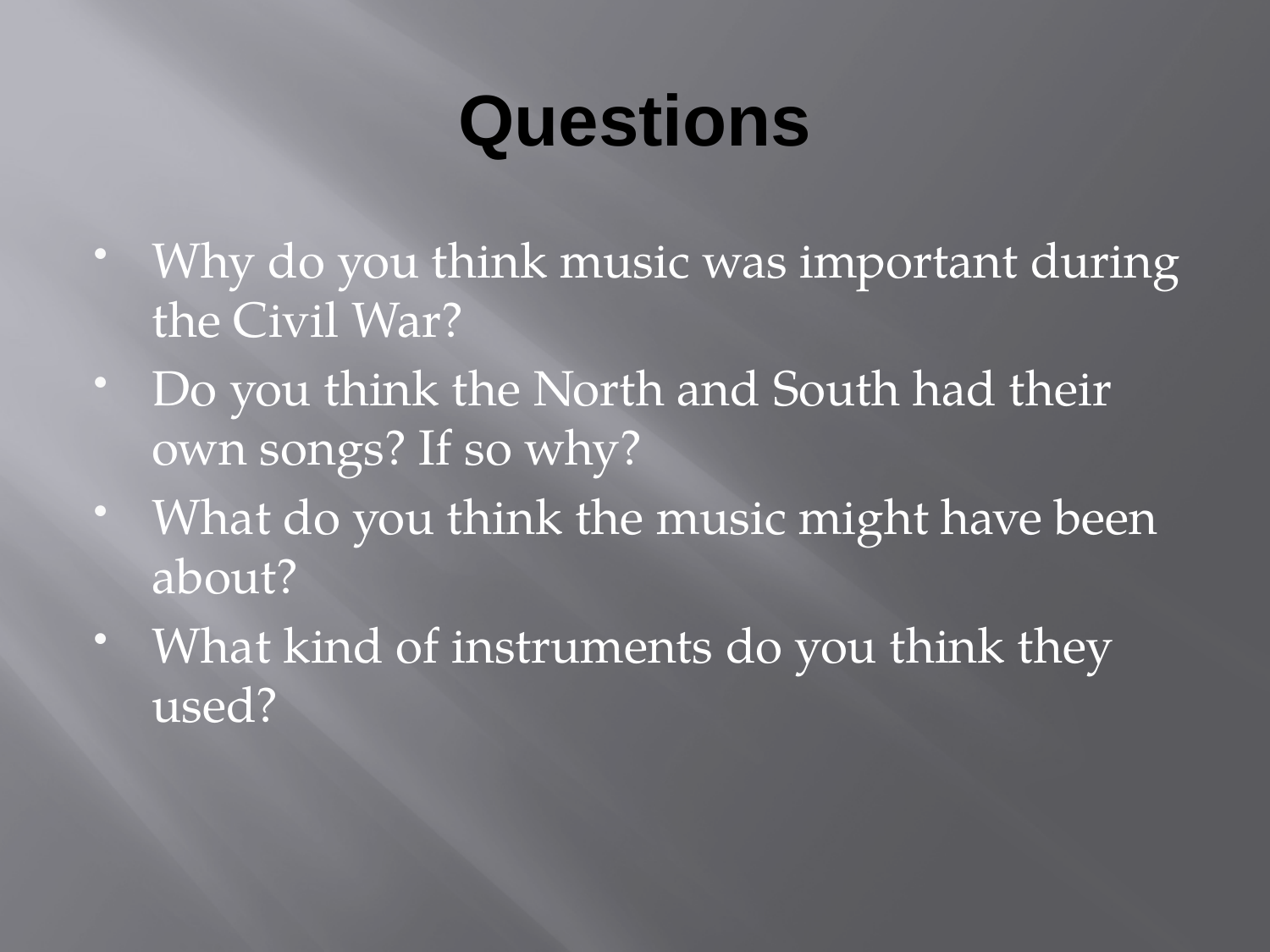

# Questions
Why do you think music was important during the Civil War?
Do you think the North and South had their own songs? If so why?
What do you think the music might have been about?
What kind of instruments do you think they used?